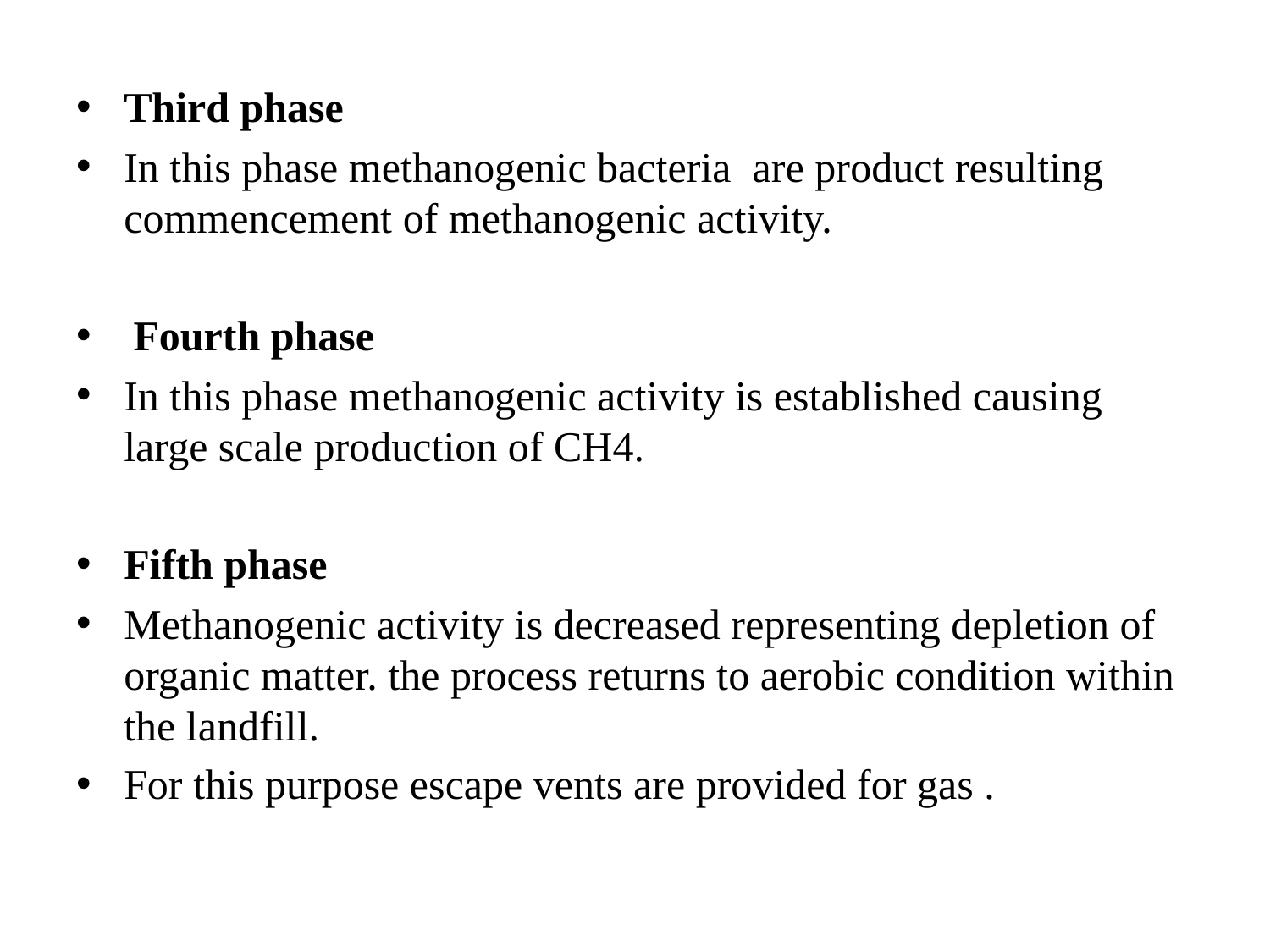

Third phase
In this phase methanogenic bacteria  are product resulting commencement of methanogenic activity.

 Fourth phase
In this phase methanogenic activity is established causing large scale production of CH4.

Fifth phase
Methanogenic activity is decreased representing depletion of organic matter. the process returns to aerobic condition within the landfill.
For this purpose escape vents are provided for gas .